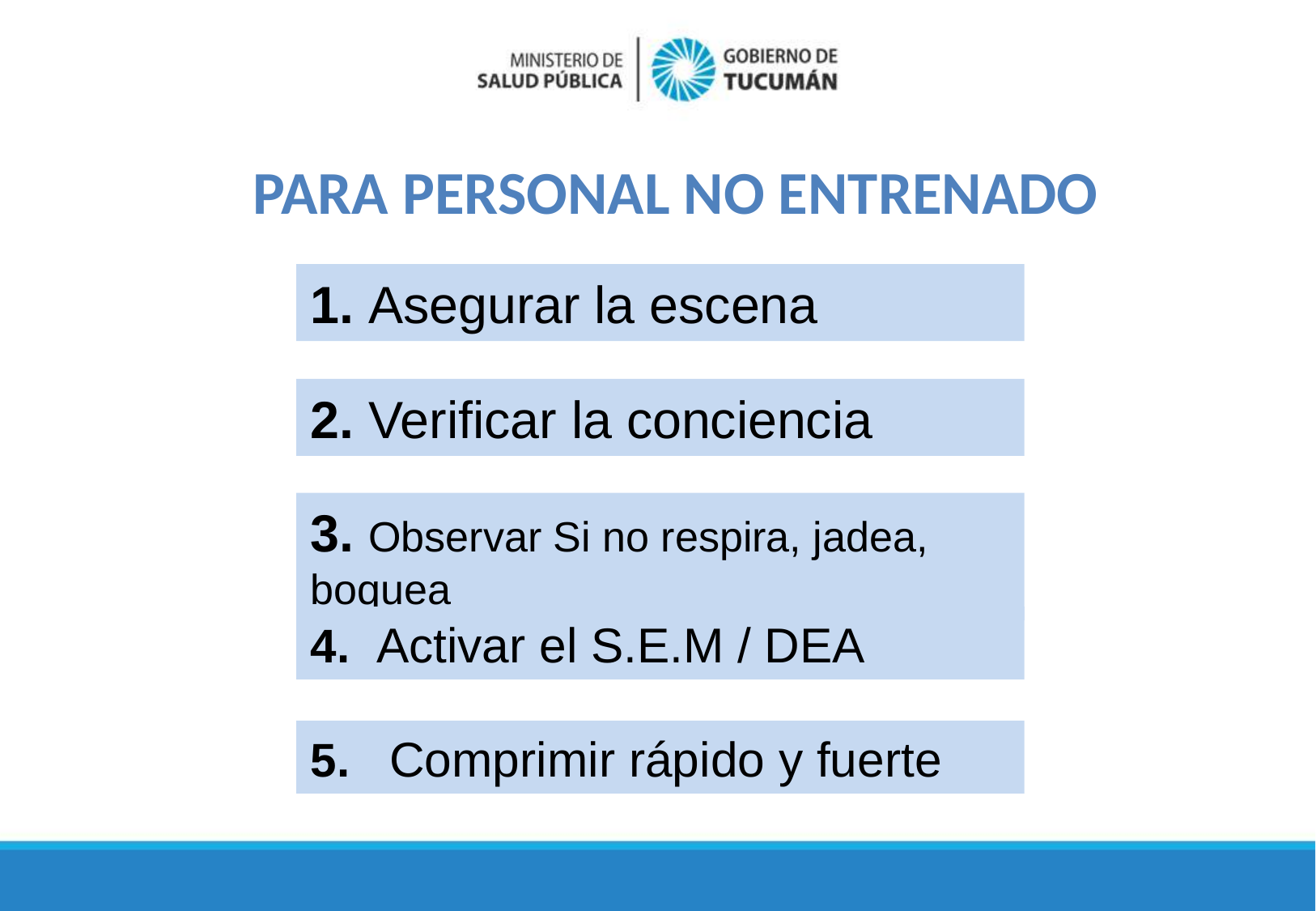

REANIMACION CARDIOPULMONAR
# PARA PERSONAL NO ENTRENADO
1. Asegurar la escena
2. Verificar la conciencia
3. Observar Si no respira, jadea, boquea
4.  Activar el S.E.M / DEA
5.   Comprimir rápido y fuerte